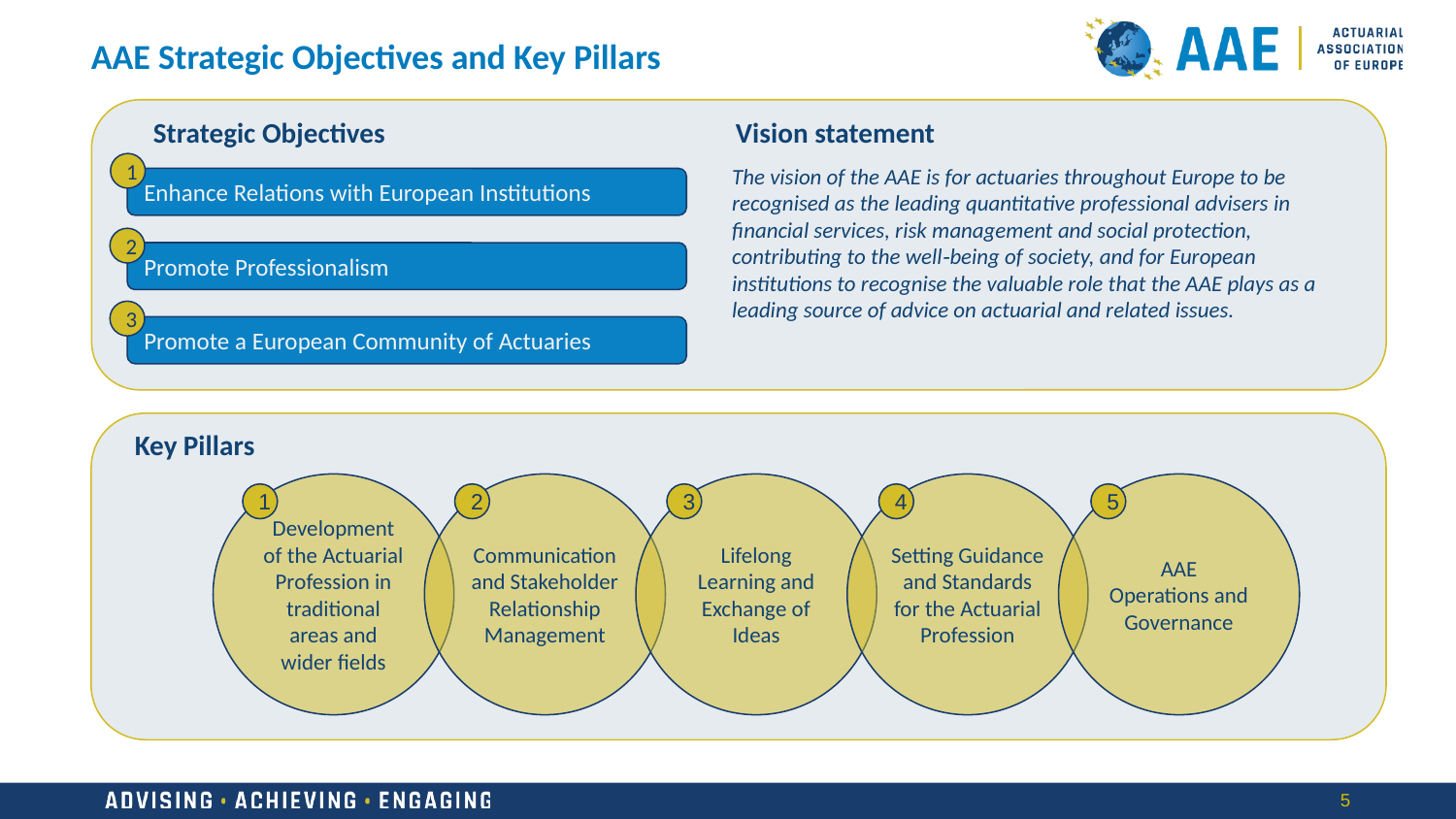

AAE Strategic Objectives and Key Pillars

Strategic Objectives 			Vision statement
1
The vision of the AAE is for actuaries throughout Europe to be recognised as the leading quantitative professional advisers in financial services, risk management and social protection, contributing to the well‐being of society, and for European institutions to recognise the valuable role that the AAE plays as a leading source of advice on actuarial and related issues.
Enhance Relations with European Institutions
2
Promote Professionalism
3
Promote a European Community of Actuaries

Key Pillars
Development of the Actuarial Profession in traditional areas and wider fields
Communication and Stakeholder Relationship Management
Lifelong Learning and Exchange of Ideas
Setting Guidance and Standards
for the Actuarial Profession
AAE Operations and Governance
1
2
3
4
5
5